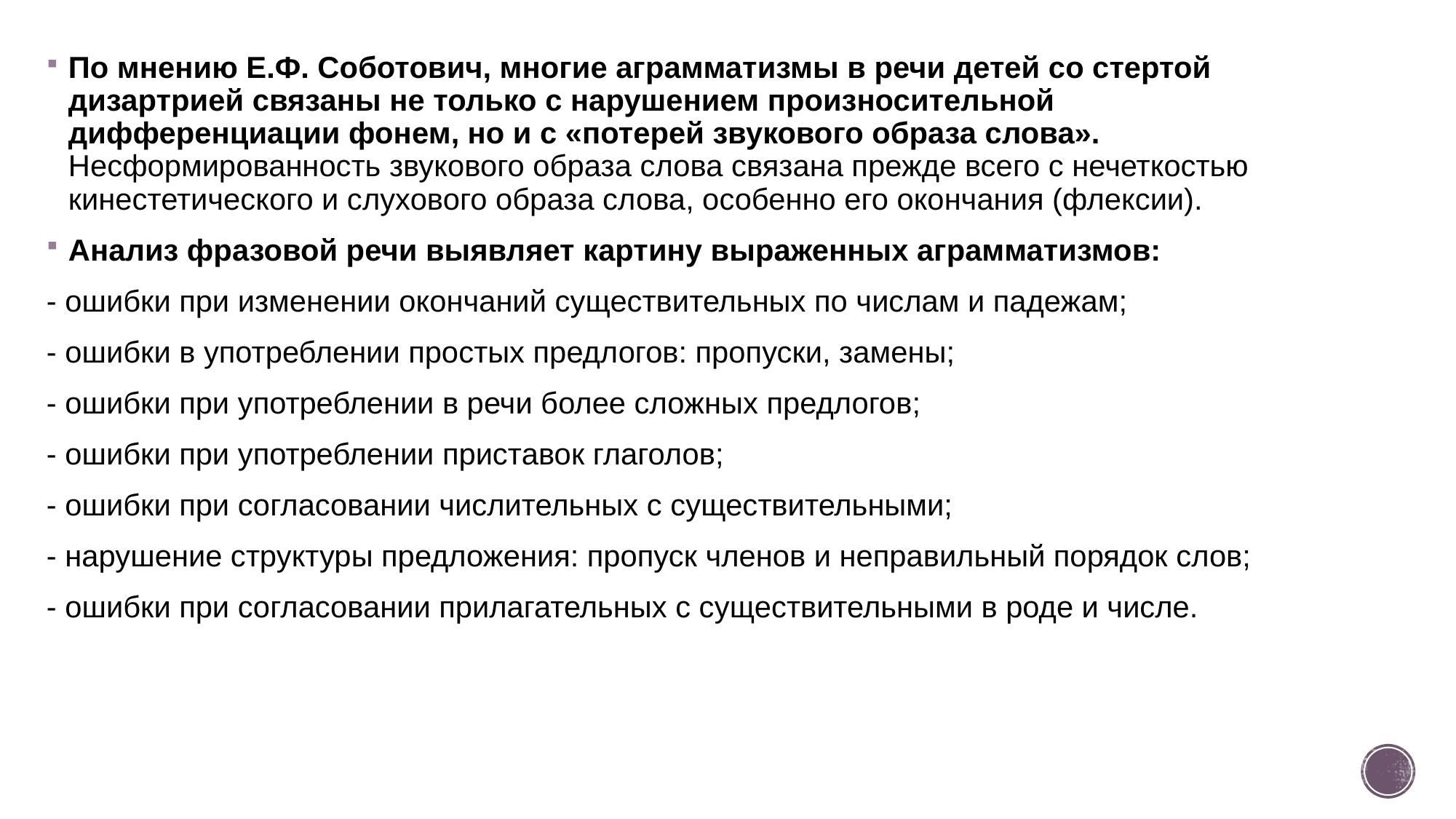

По мнению Е.Ф. Соботович, многие аграмматизмы в речи детей со стертой дизартрией связаны не только с нарушением произносительной дифференциации фонем, но и с «потерей звукового образа слова». Несформированность звукового образа слова связана прежде всего с нечеткостью кинестетического и слухового образа слова, особенно его окончания (флексии).
Анализ фразовой речи выявляет картину выраженных аграмматизмов:
- ошибки при изменении окончаний существительных по числам и падежам;
- ошибки в употреблении простых предлогов: пропуски, замены;
- ошибки при употреблении в речи более сложных предлогов;
- ошибки при употреблении приставок глаголов;
- ошибки при согласовании числительных с существительными;
- нарушение структуры предложения: пропуск членов и неправильный порядок слов;
- ошибки при согласовании прилагательных с существительными в роде и числе.